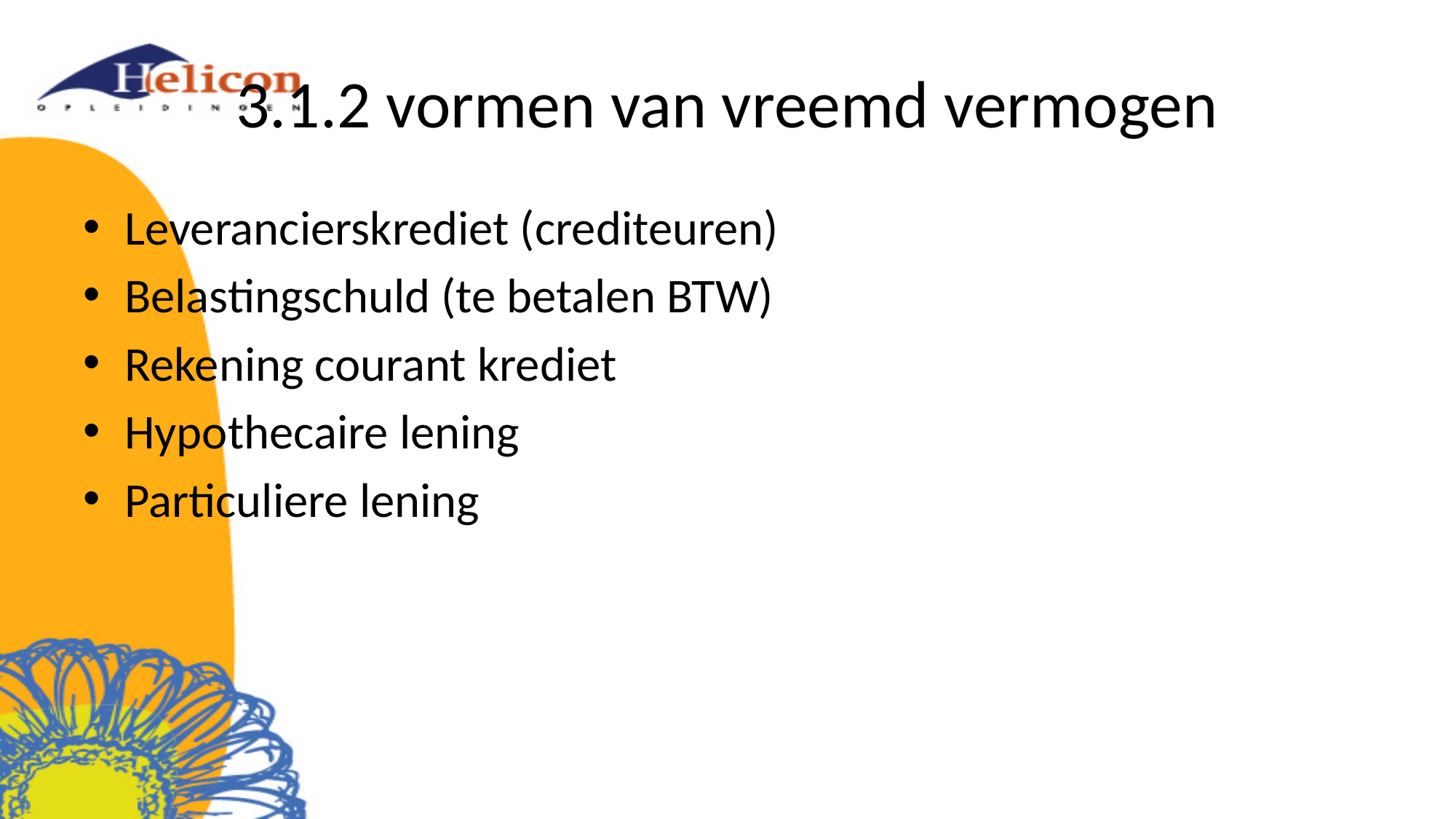

# 3.1.2 vormen van vreemd vermogen
Leverancierskrediet (crediteuren)
Belastingschuld (te betalen BTW)
Rekening courant krediet
Hypothecaire lening
Particuliere lening